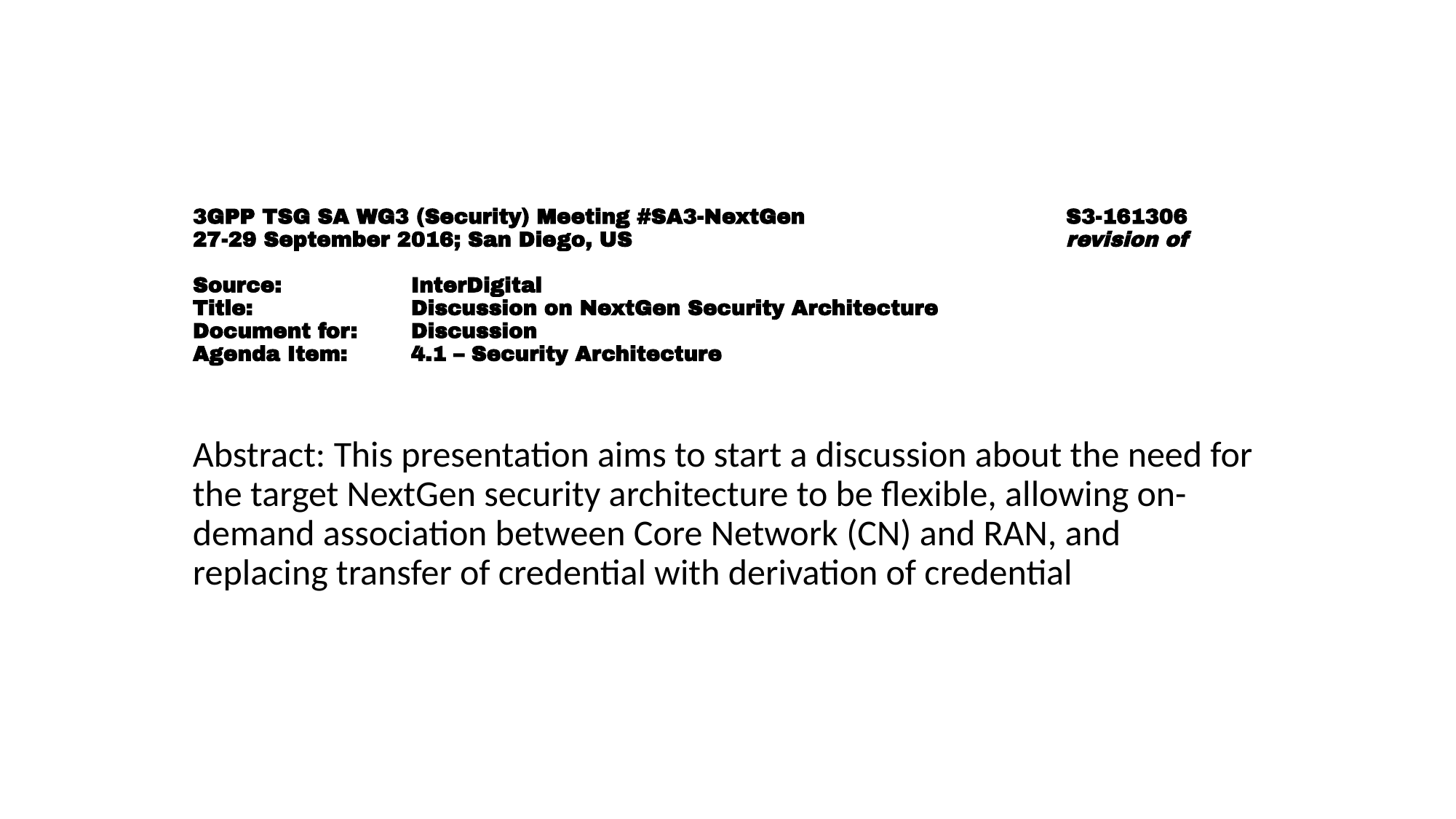

# 3GPP TSG SA WG3 (Security) Meeting #SA3-NextGen			S3-161306 27-29 September 2016; San Diego, US				revision of Source:		InterDigital Title:		Discussion on NextGen Security Architecture Document for:	Discussion Agenda Item:	4.1 – Security Architecture
Abstract: This presentation aims to start a discussion about the need for the target NextGen security architecture to be flexible, allowing on-demand association between Core Network (CN) and RAN, and replacing transfer of credential with derivation of credential